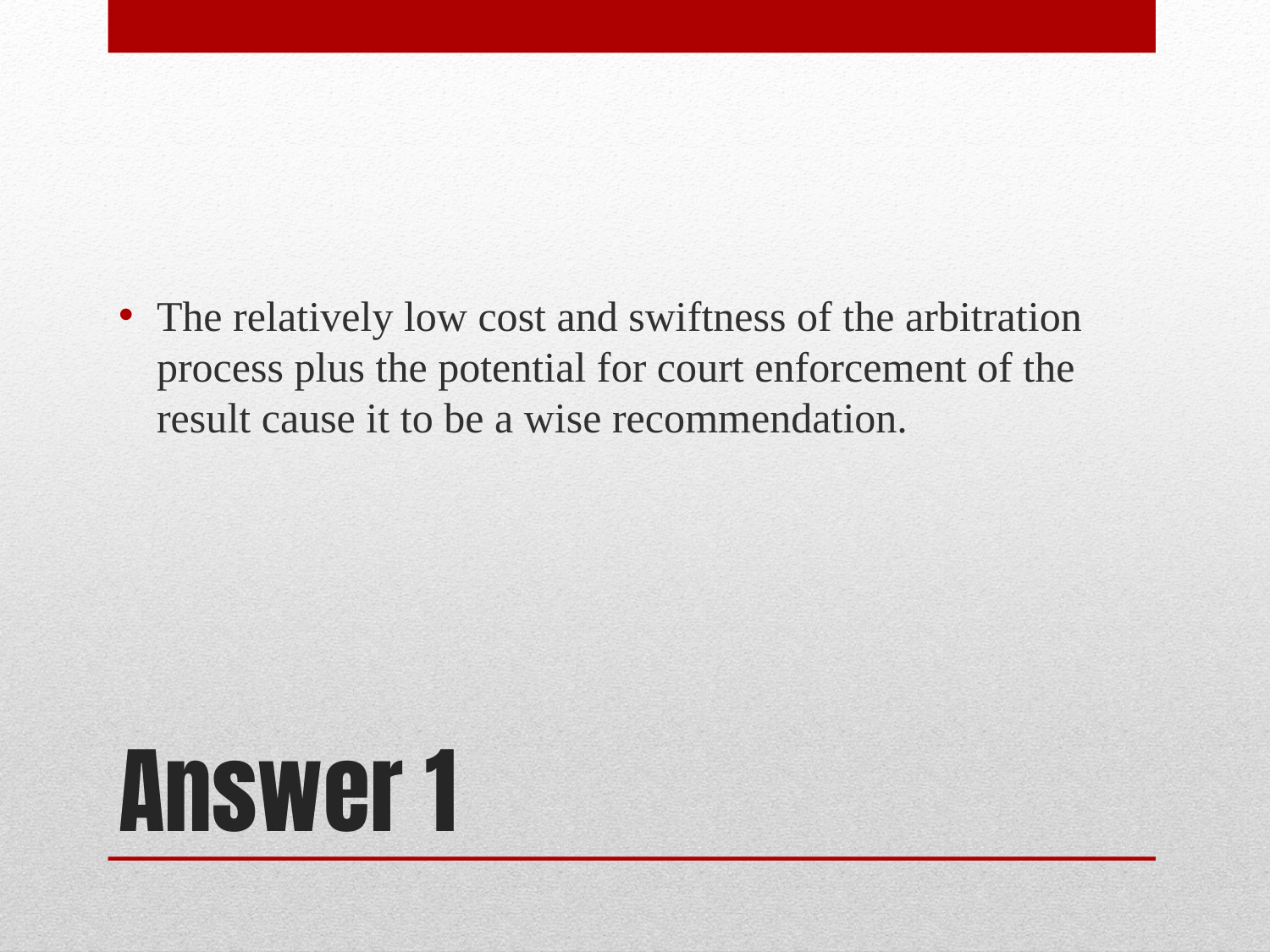

The relatively low cost and swiftness of the arbitration process plus the potential for court enforcement of the result cause it to be a wise recommendation.
# Answer 1